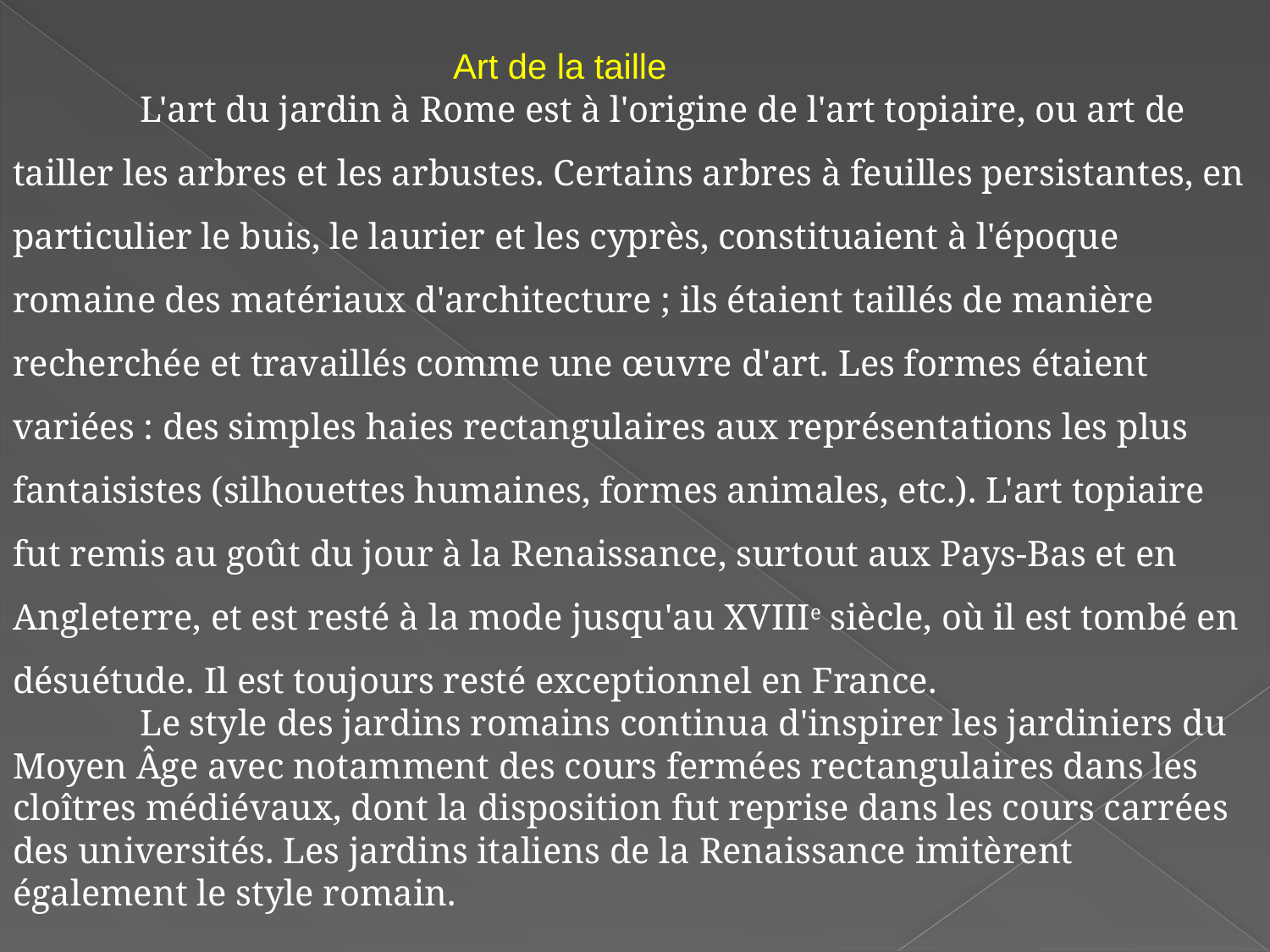

|  |  | Art de la taille |
| --- | --- | --- |
	L'art du jardin à Rome est à l'origine de l'art topiaire, ou art de tailler les arbres et les arbustes. Certains arbres à feuilles persistantes, en particulier le buis, le laurier et les cyprès, constituaient à l'époque romaine des matériaux d'architecture ; ils étaient taillés de manière recherchée et travaillés comme une œuvre d'art. Les formes étaient variées : des simples haies rectangulaires aux représentations les plus fantaisistes (silhouettes humaines, formes animales, etc.). L'art topiaire fut remis au goût du jour à la Renaissance, surtout aux Pays-Bas et en Angleterre, et est resté à la mode jusqu'au XVIIIe siècle, où il est tombé en désuétude. Il est toujours resté exceptionnel en France.
	Le style des jardins romains continua d'inspirer les jardiniers du Moyen Âge avec notamment des cours fermées rectangulaires dans les cloîtres médiévaux, dont la disposition fut reprise dans les cours carrées des universités. Les jardins italiens de la Renaissance imitèrent également le style romain.